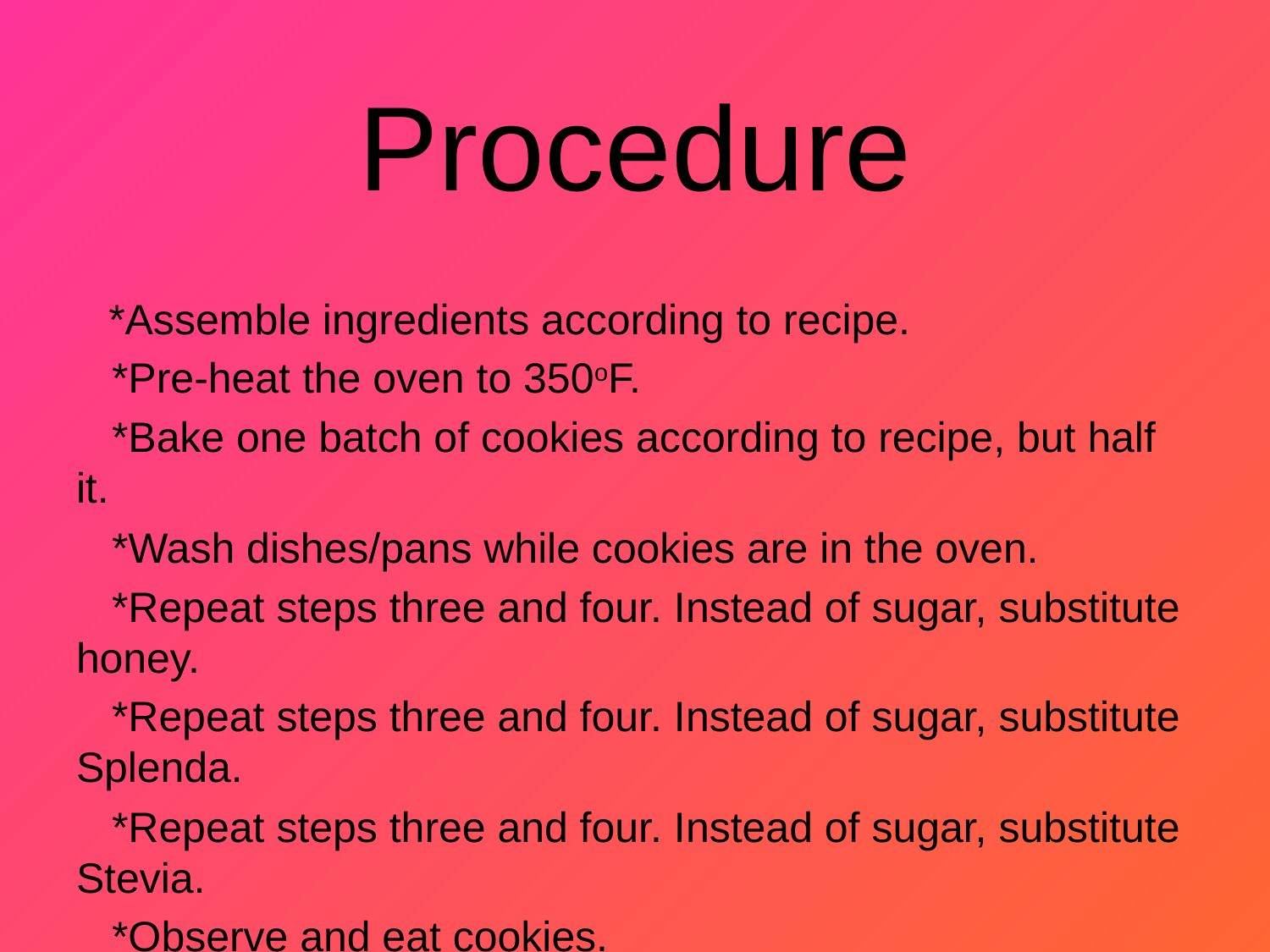

# Procedure
   *Assemble ingredients according to recipe.
   *Pre-heat the oven to 350oF.
   *Bake one batch of cookies according to recipe, but half it.
   *Wash dishes/pans while cookies are in the oven.
   *Repeat steps three and four. Instead of sugar, substitute honey.
   *Repeat steps three and four. Instead of sugar, substitute Splenda.
   *Repeat steps three and four. Instead of sugar, substitute Stevia.
   *Observe and eat cookies.
   *Write down observations and record results.